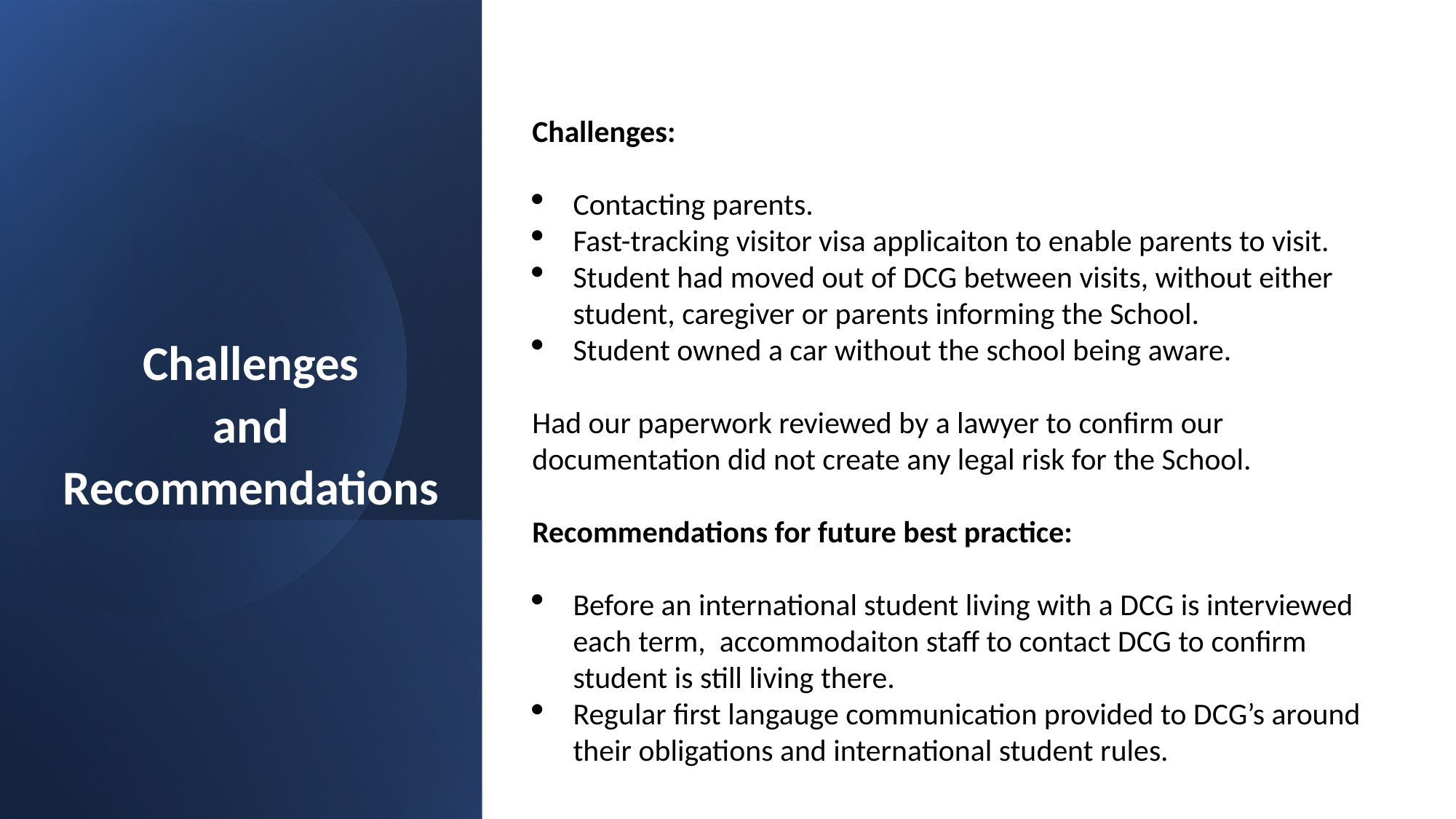

Challenges:

Contacting parents.
Fast-tracking visitor visa applicaiton to enable parents to visit.
Student had moved out of DCG between visits, without either student, caregiver or parents informing the School.
Student owned a car without the school being aware.

Had our paperwork reviewed by a lawyer to confirm our documentation did not create any legal risk for the School.

Recommendations for future best practice:

Before an international student living with a DCG is interviewed each term,  accommodaiton staff to contact DCG to confirm student is still living there.
Regular first langauge communication provided to DCG’s around their obligations and international student rules.

# Challenges and Recommendations